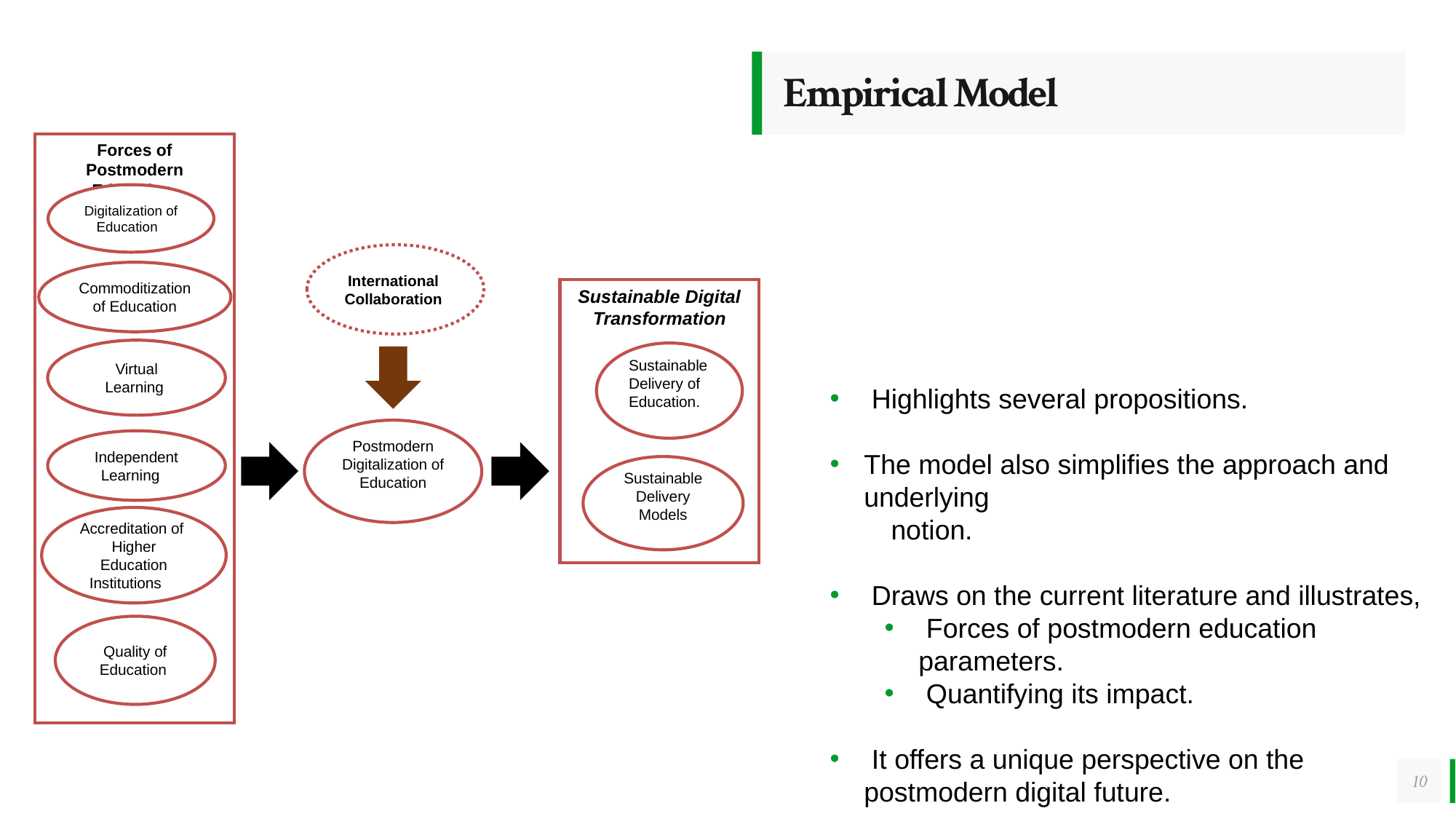

# Empirical Model
Forces of Postmodern Education

Digitalization of Education
International
Collaboration
Commoditization of Education
Sustainable Digital Transformation
Virtual Learning

Sustainable
Delivery of Education.

 Highlights several propositions.

The model also simplifies the approach and underlying
        notion.

 Draws on the current literature and illustrates,
 Forces of postmodern education parameters.
 Quantifying its impact.

 It offers a unique perspective on the postmodern digital future.

Postmodern Digitalization of
Education

Independent Learning

Sustainable Delivery Models

Accreditation of
Higher Education Institutions
Quality of Education

10